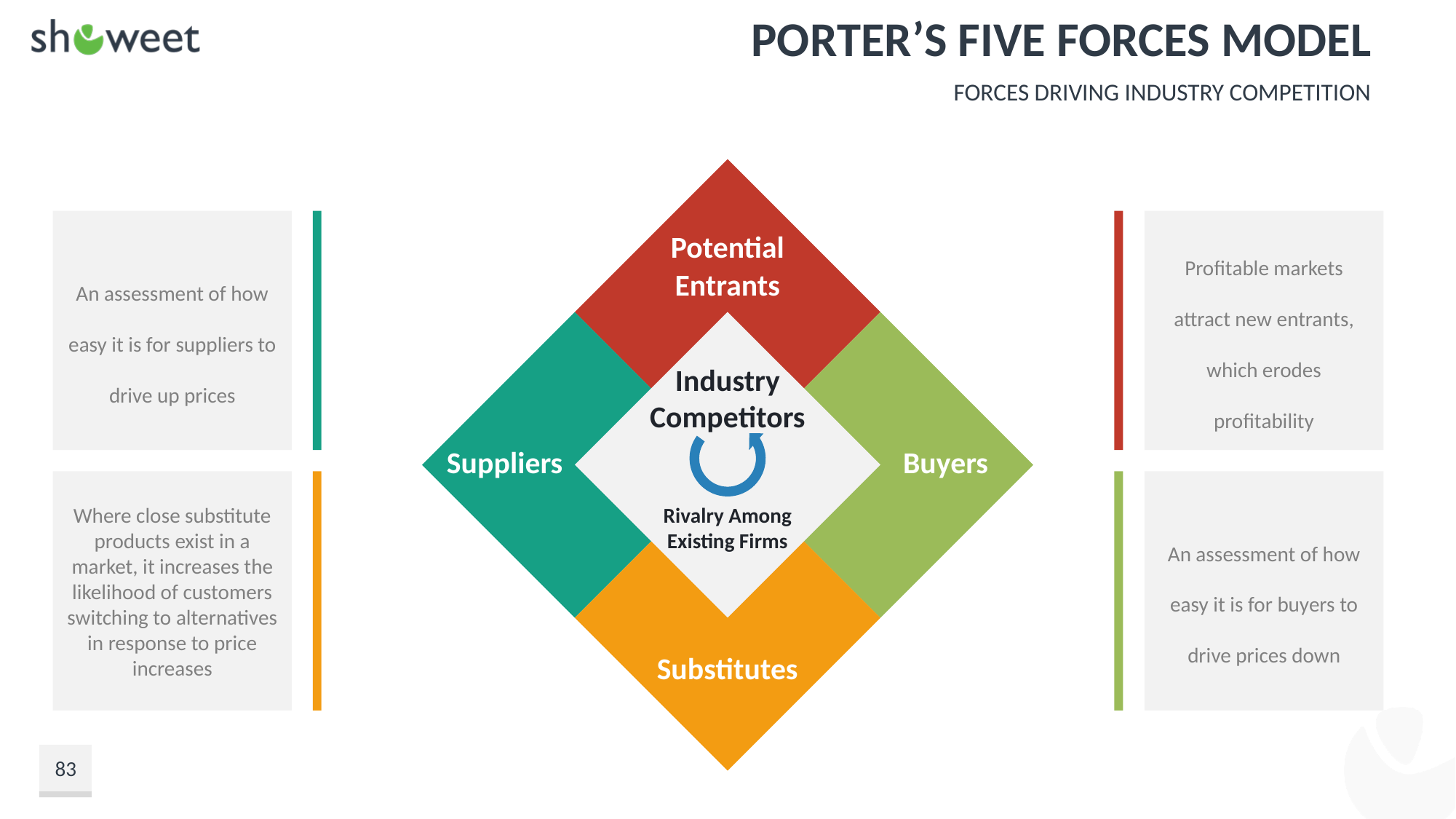

# Porter’s Five Forces Model
Forces Driving Industry Competition

Potential Entrants

Industry Competitors

Suppliers
Buyers

Rivalry Among Existing Firms
Substitutes
Profitable markets attract new entrants, which erodes profitability
An assessment of how easy it is for suppliers to drive up prices

Where close substitute products exist in a market, it increases the likelihood of customers switching to alternatives in response to price increases
An assessment of how easy it is for buyers to drive prices down

83